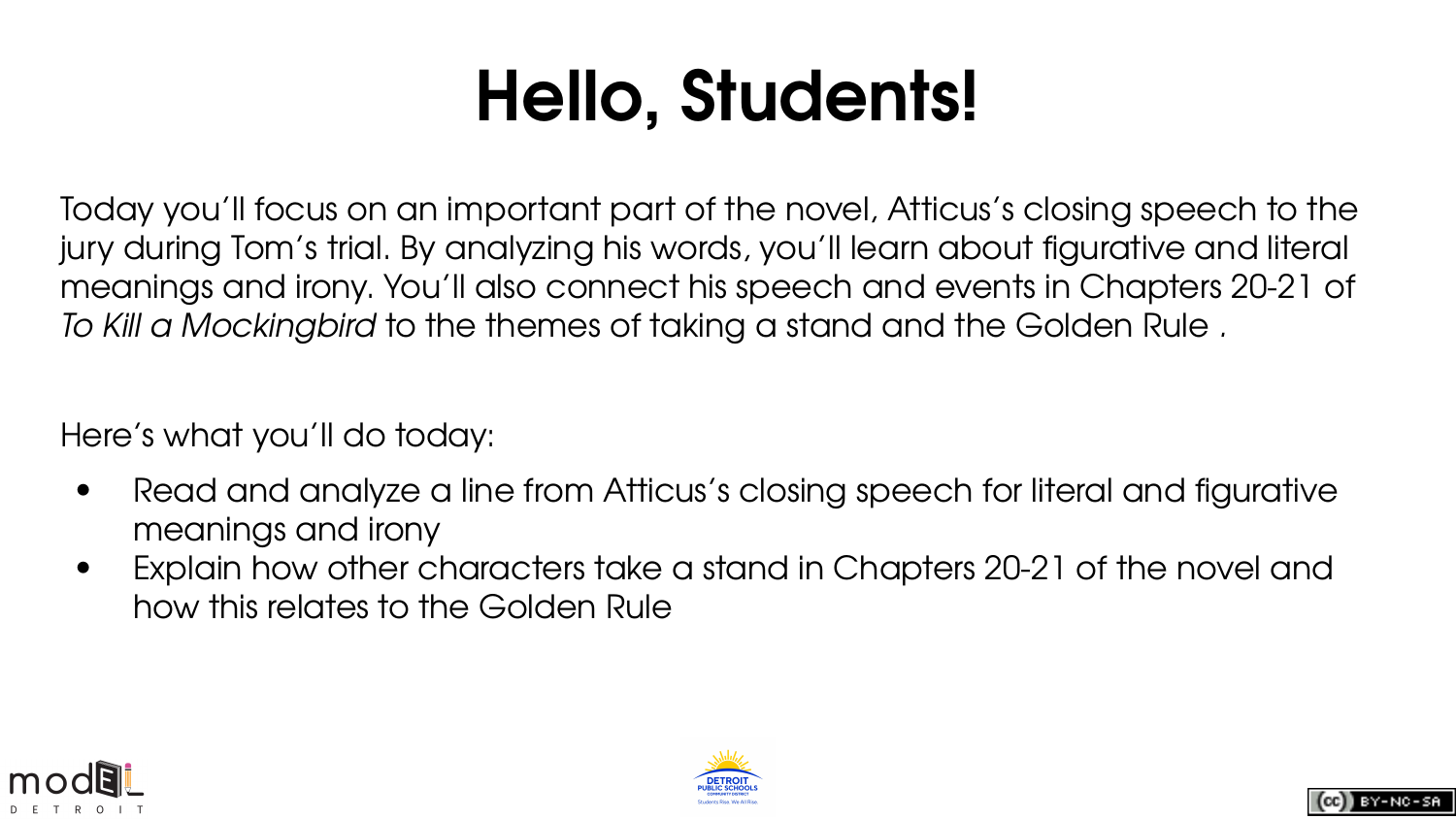

# Hello, Students!
Today you’ll focus on an important part of the novel, Atticus’s closing speech to the jury during Tom’s trial. By analyzing his words, you’ll learn about figurative and literal meanings and irony. You’ll also connect his speech and events in Chapters 20-21 of To Kill a Mockingbird to the themes of taking a stand and the Golden Rule .

Here’s what you’ll do today:
Read and analyze a line from Atticus’s closing speech for literal and figurative meanings and irony
Explain how other characters take a stand in Chapters 20-21 of the novel and how this relates to the Golden Rule